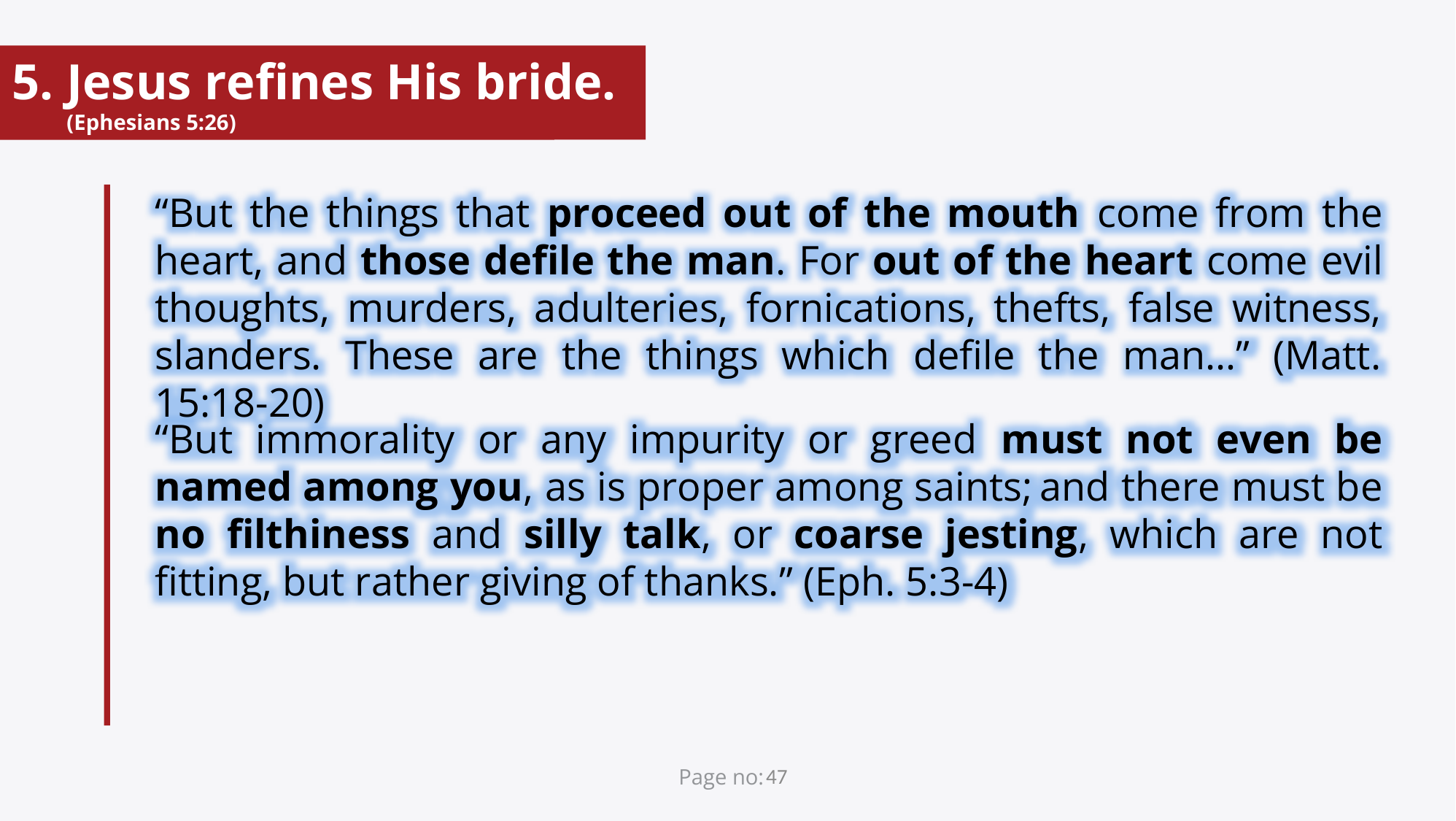

Jesus refines His bride. (Ephesians 5:26)

“But the things that proceed out of the mouth come from the heart, and those defile the man. For out of the heart come evil thoughts, murders, adulteries, fornications, thefts, false witness, slanders. These are the things which defile the man…” (Matt. 15:18-20)
“But immorality or any impurity or greed must not even be named among you, as is proper among saints; and there must be no filthiness and silly talk, or coarse jesting, which are not fitting, but rather giving of thanks.” (Eph. 5:3-4)